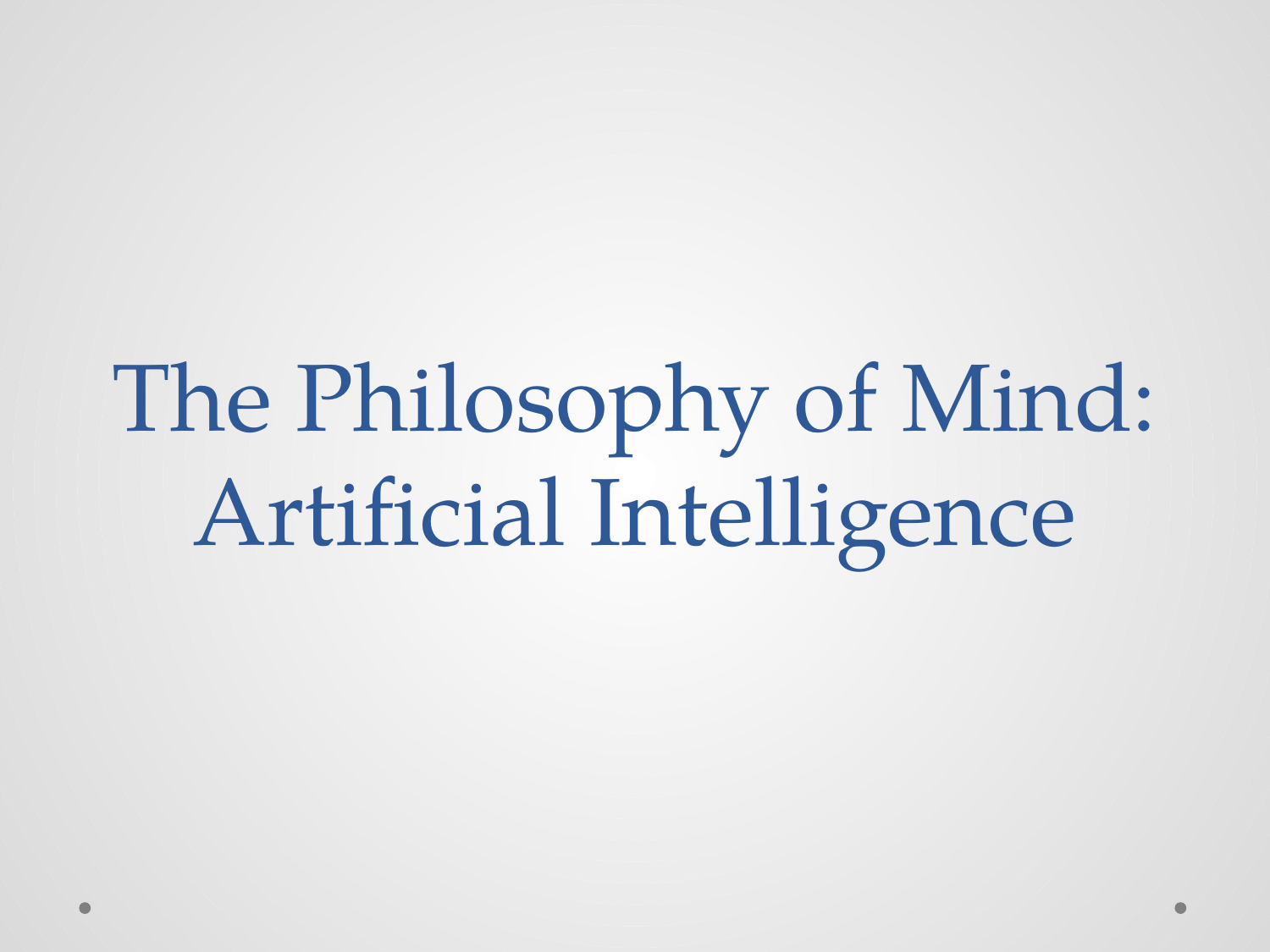

# The Philosophy of Mind: Artificial Intelligence